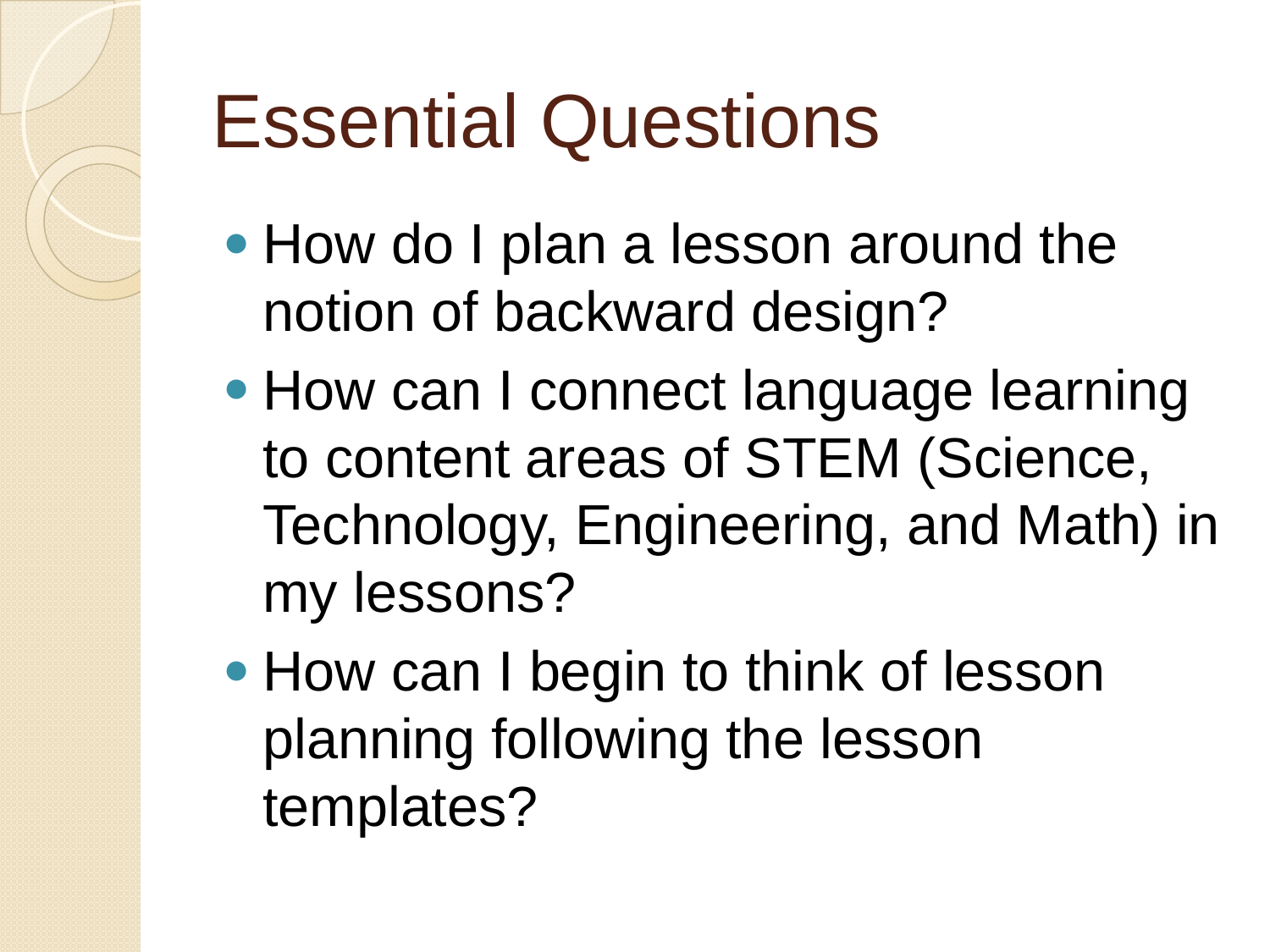

# Essential Questions
How do I plan a lesson around the notion of backward design?
How can I connect language learning to content areas of STEM (Science, Technology, Engineering, and Math) in my lessons?
How can I begin to think of lesson planning following the lesson templates?